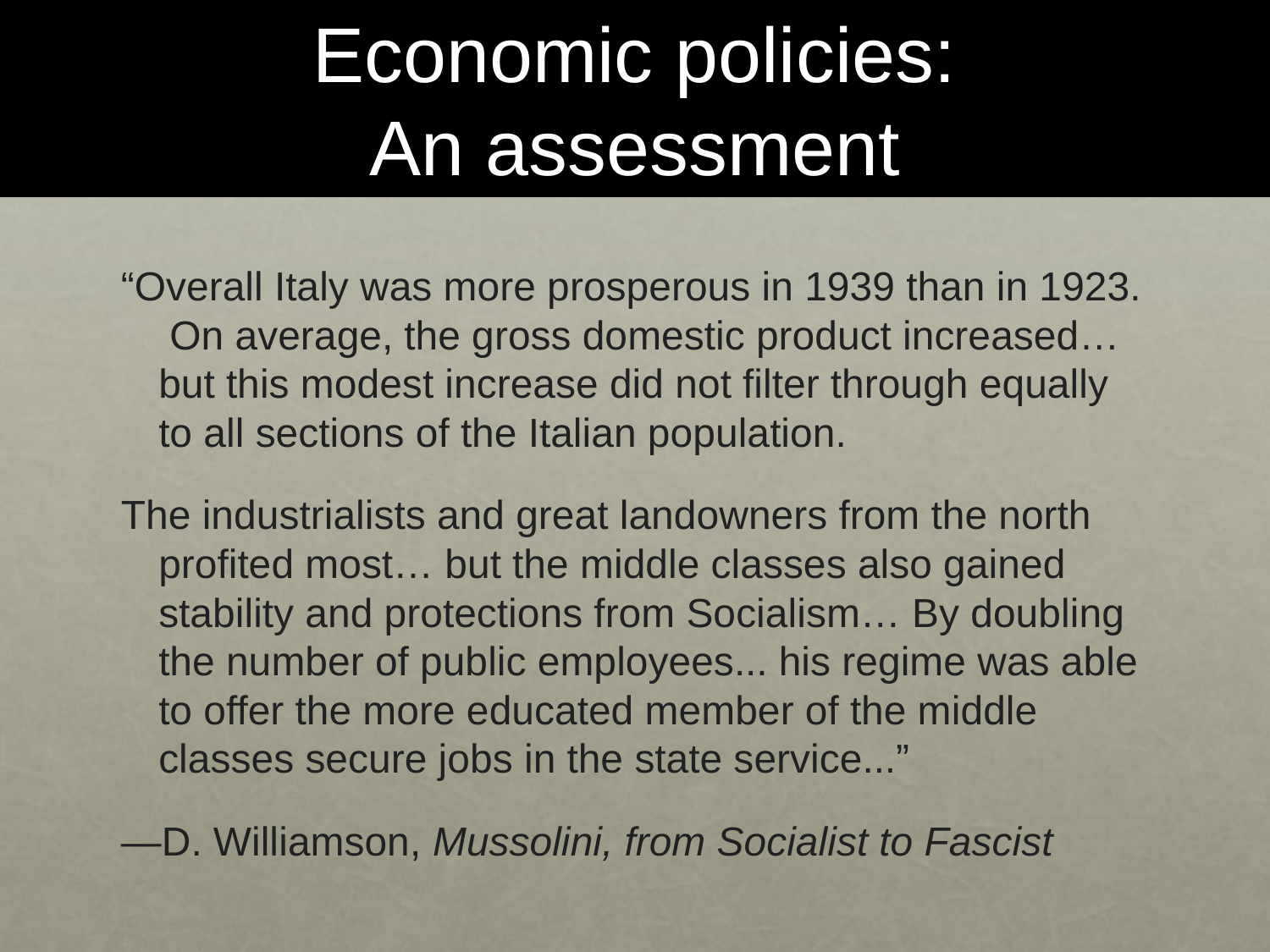

# Economic policies: An assessment
“Overall Italy was more prosperous in 1939 than in 1923.  On average, the gross domestic product increased… but this modest increase did not filter through equally to all sections of the Italian population.
The industrialists and great landowners from the north profited most… but the middle classes also gained stability and protections from Socialism… By doubling the number of public employees... his regime was able to offer the more educated member of the middle classes secure jobs in the state service...”
—D. Williamson, Mussolini, from Socialist to Fascist